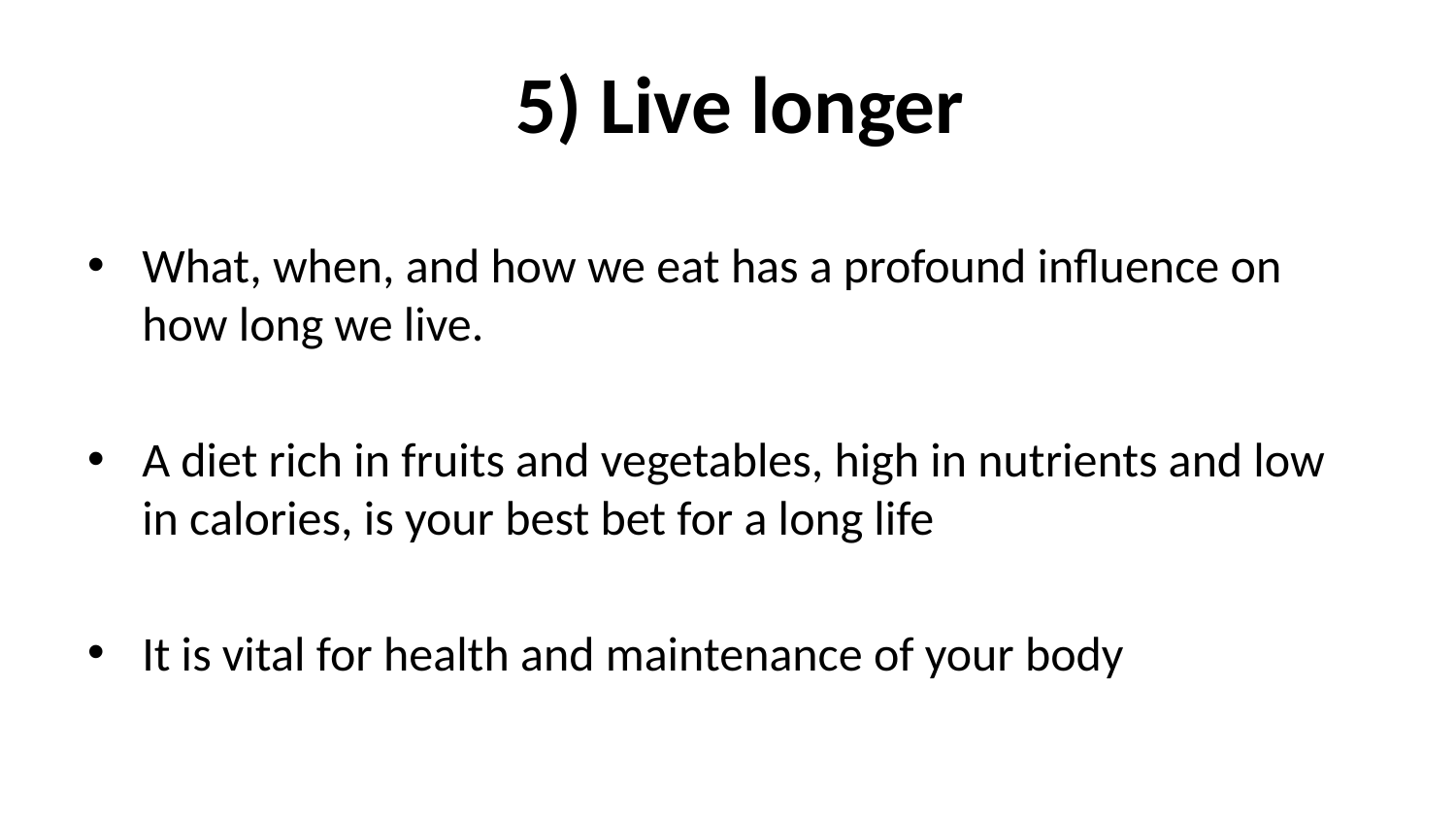

# 5) Live longer
What, when, and how we eat has a profound influence on how long we live.

A diet rich in fruits and vegetables, high in nutrients and low in calories, is your best bet for a long life

It is vital for health and maintenance of your body